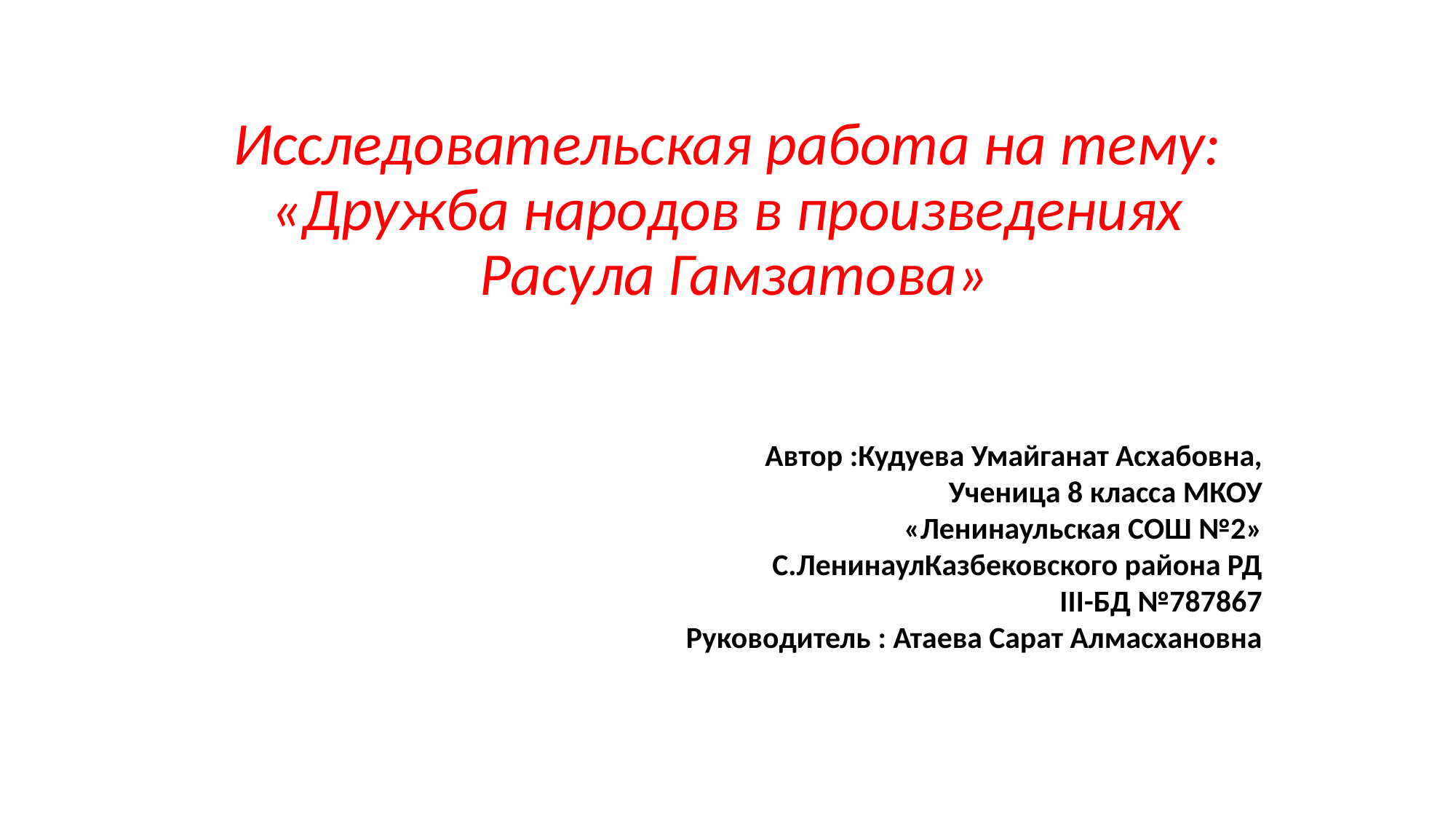

# Исследовательская работа на тему: «Дружба народов в произведениях Расула Гамзатова»
Автор :Кудуева Умайганат Асхабовна,
Ученица 8 класса МКОУ
«Ленинаульская СОШ №2»
С.ЛенинаулКазбековского района РД
III-БД №787867
Руководитель : Атаева Сарат Алмасхановна